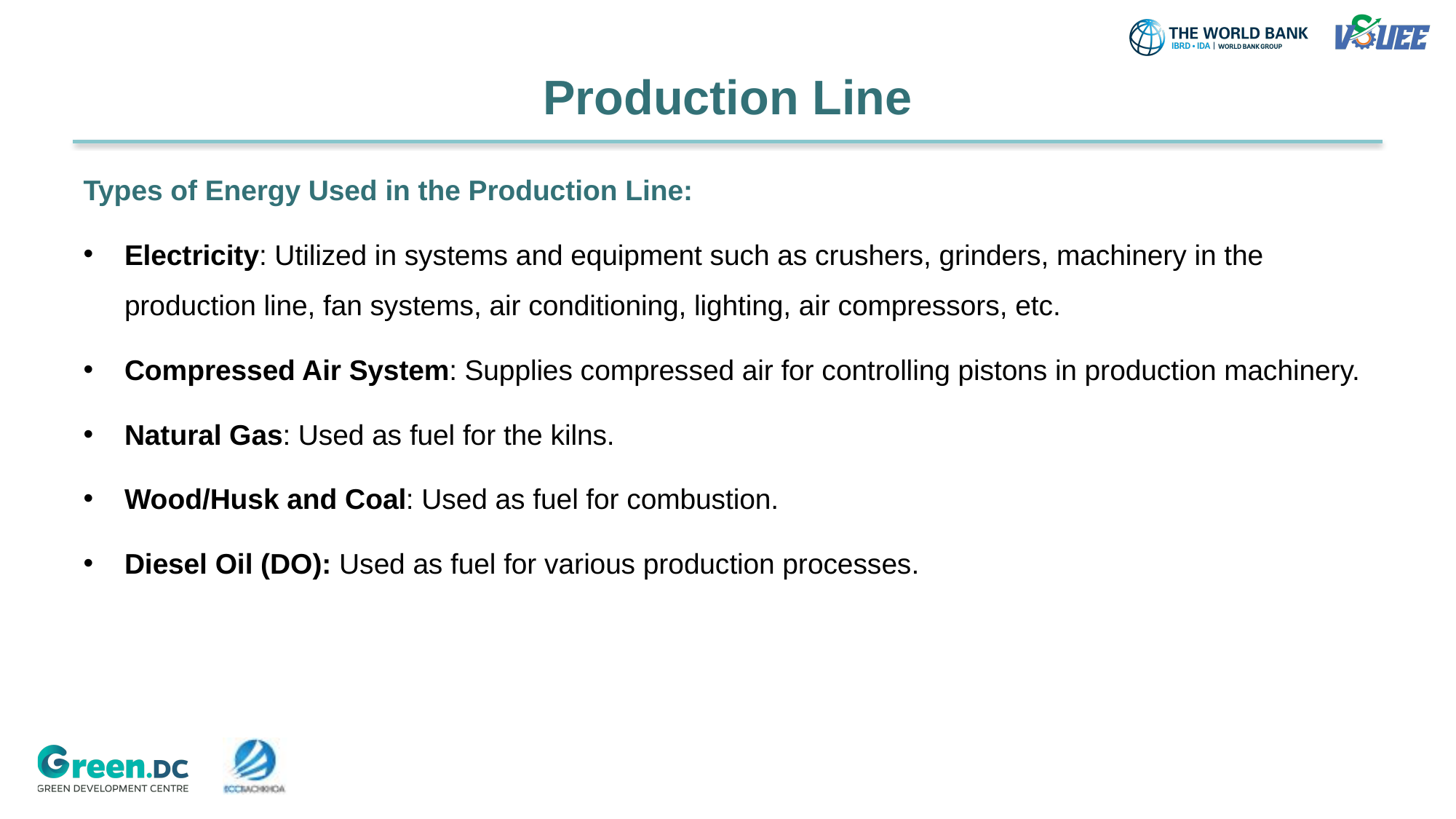

# Production Line
Types of Energy Used in the Production Line:
Electricity: Utilized in systems and equipment such as crushers, grinders, machinery in the production line, fan systems, air conditioning, lighting, air compressors, etc.
Compressed Air System: Supplies compressed air for controlling pistons in production machinery.
Natural Gas: Used as fuel for the kilns.
Wood/Husk and Coal: Used as fuel for combustion.
Diesel Oil (DO): Used as fuel for various production processes.